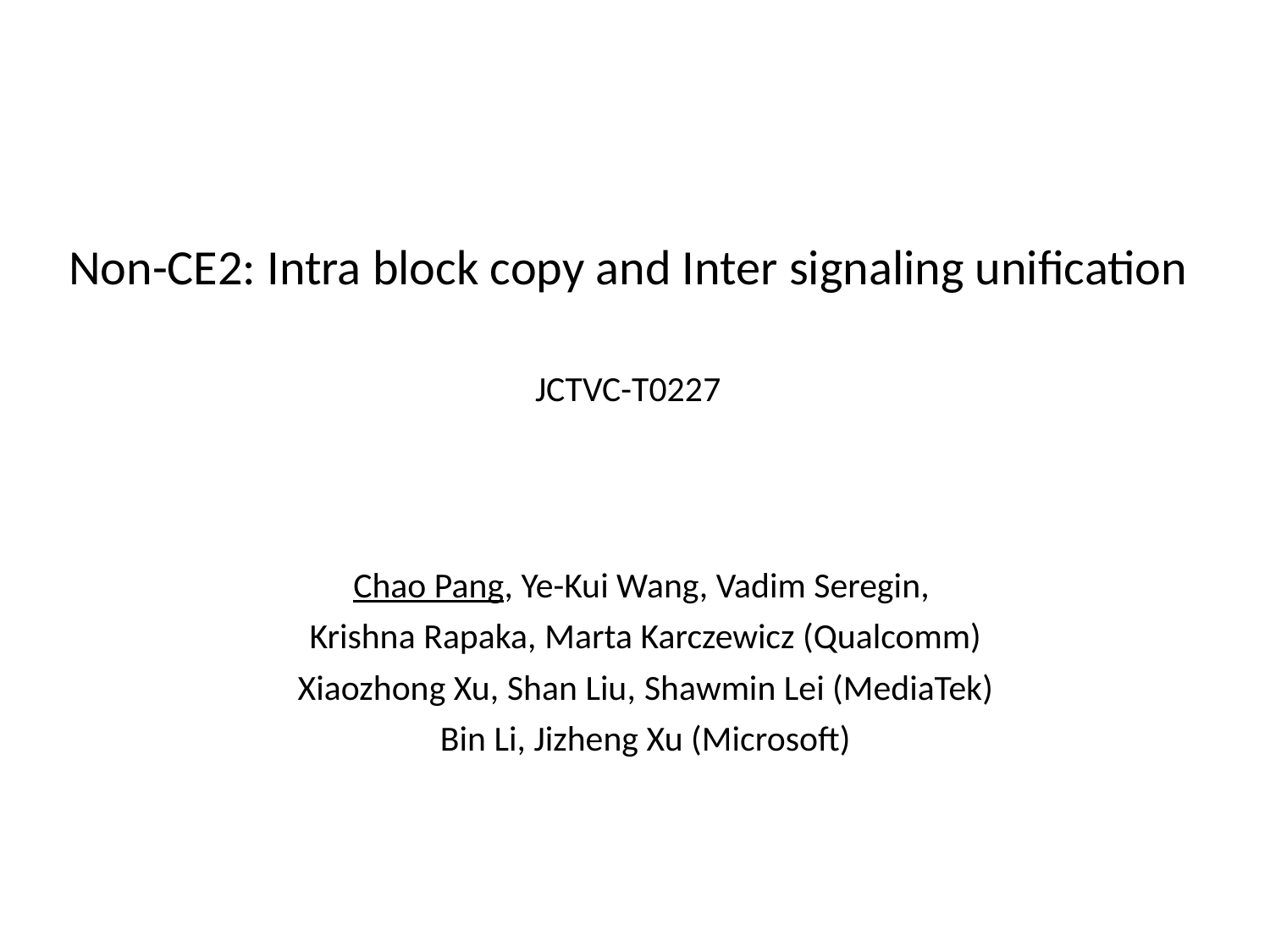

# Non-CE2: Intra block copy and Inter signaling unification JCTVC-T0227
Chao Pang, Ye-Kui Wang, Vadim Seregin,
Krishna Rapaka, Marta Karczewicz (Qualcomm)
Xiaozhong Xu, Shan Liu, Shawmin Lei (MediaTek)
Bin Li, Jizheng Xu (Microsoft)